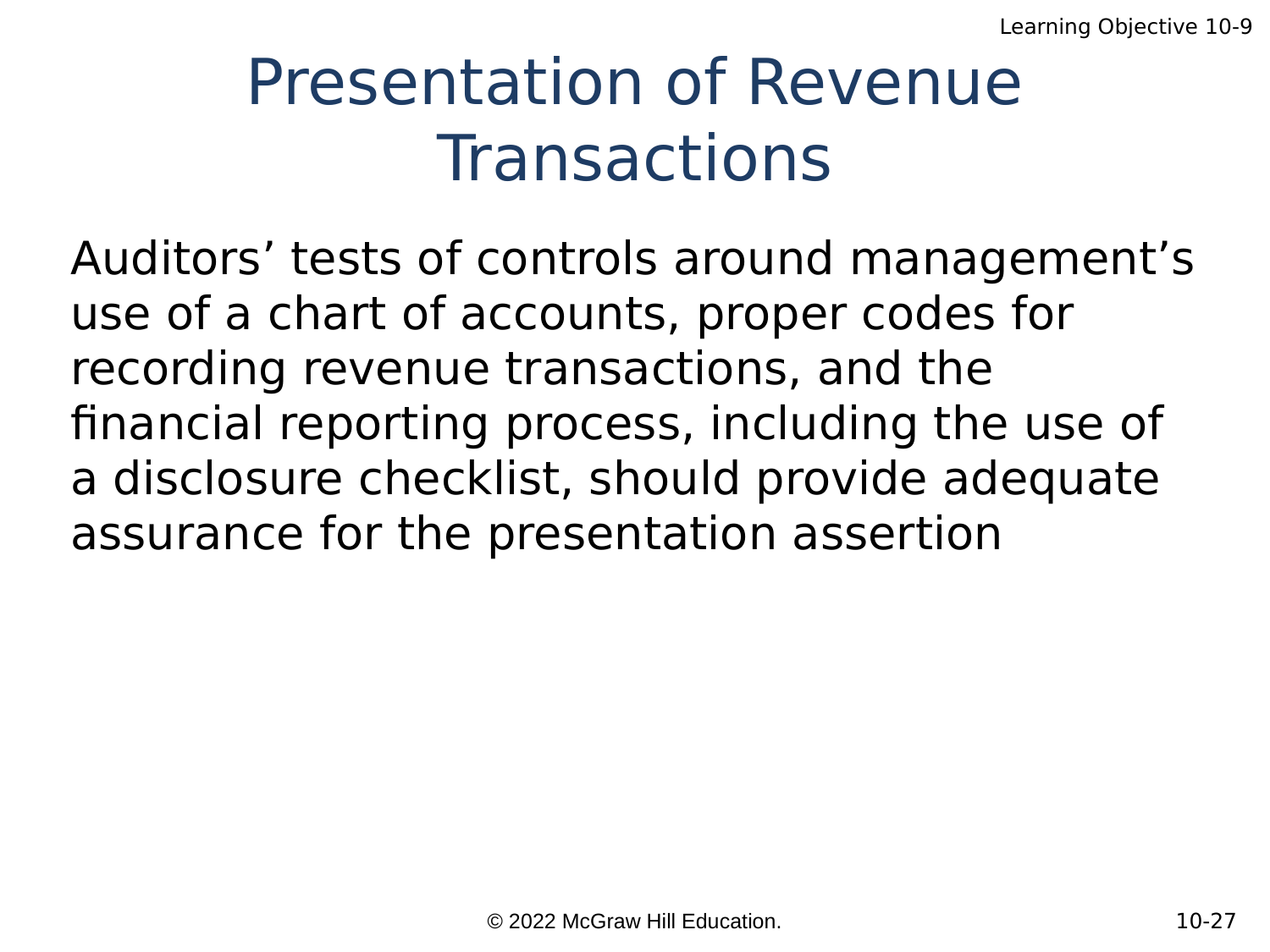

Learning Objective 10-9
# Presentation of Revenue Transactions
Auditors’ tests of controls around management’s use of a chart of accounts, proper codes for recording revenue transactions, and the financial reporting process, including the use of a disclosure checklist, should provide adequate assurance for the presentation assertion